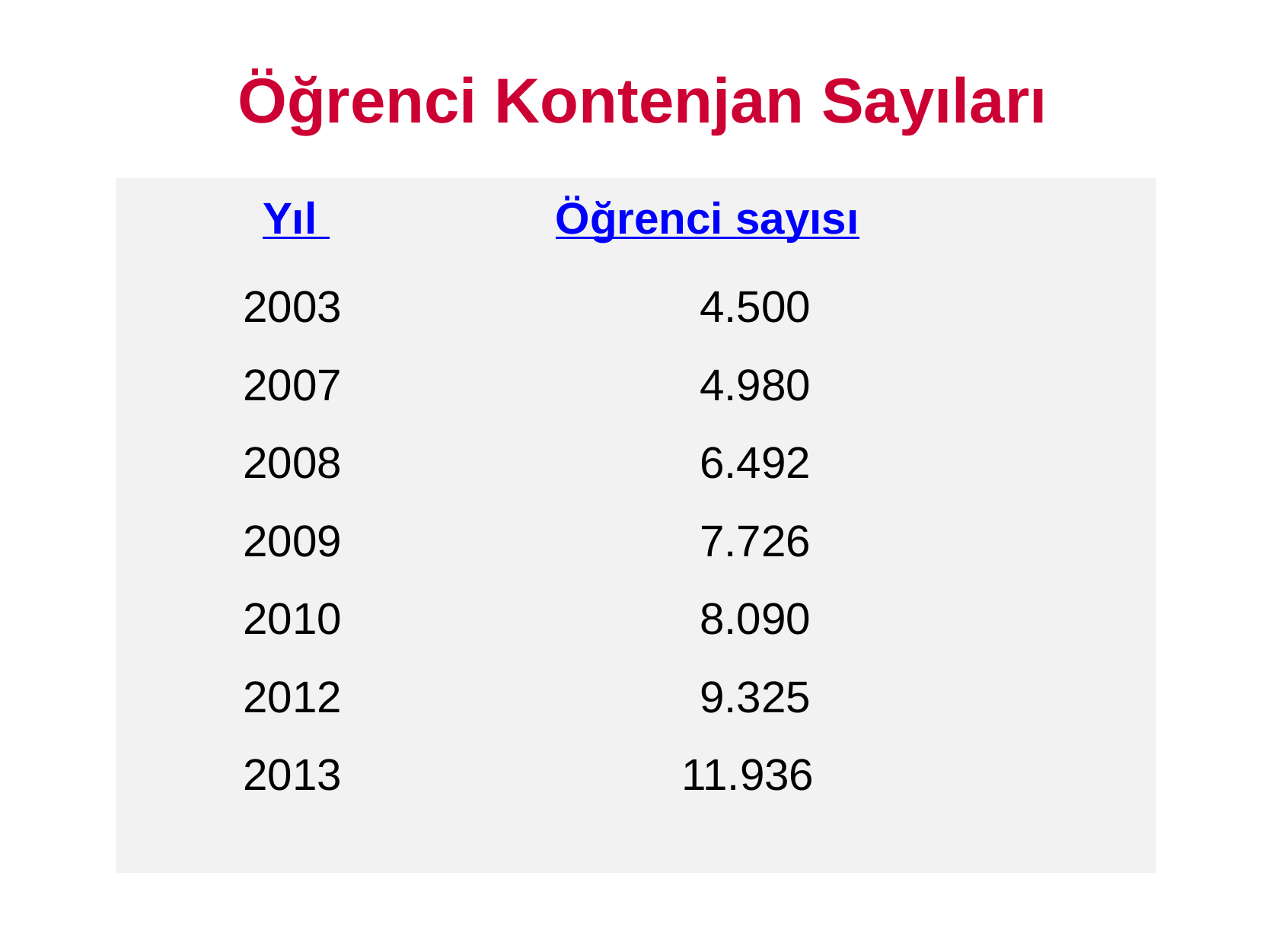

# Öğrenci Kontenjan Sayıları
	       Yıl    		   Öğrenci sayısı
	2003			 	4.500
	2007 			 	4.980
	2008 			 	6.492
	2009 				7.726
	2010				8.090
	2012 				9.325
	2013 		                 11.936